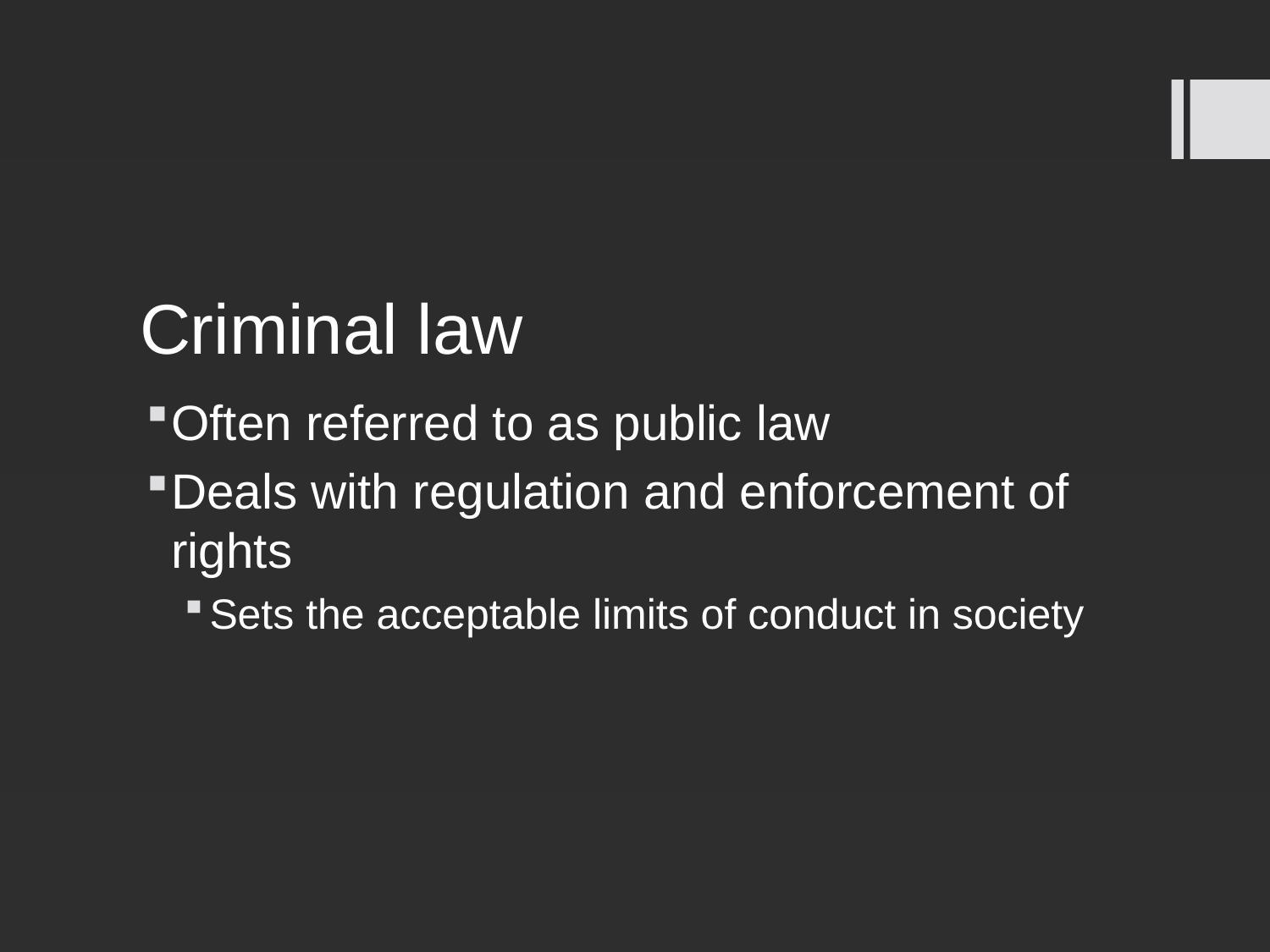

# Criminal law
Often referred to as public law
Deals with regulation and enforcement of rights
Sets the acceptable limits of conduct in society